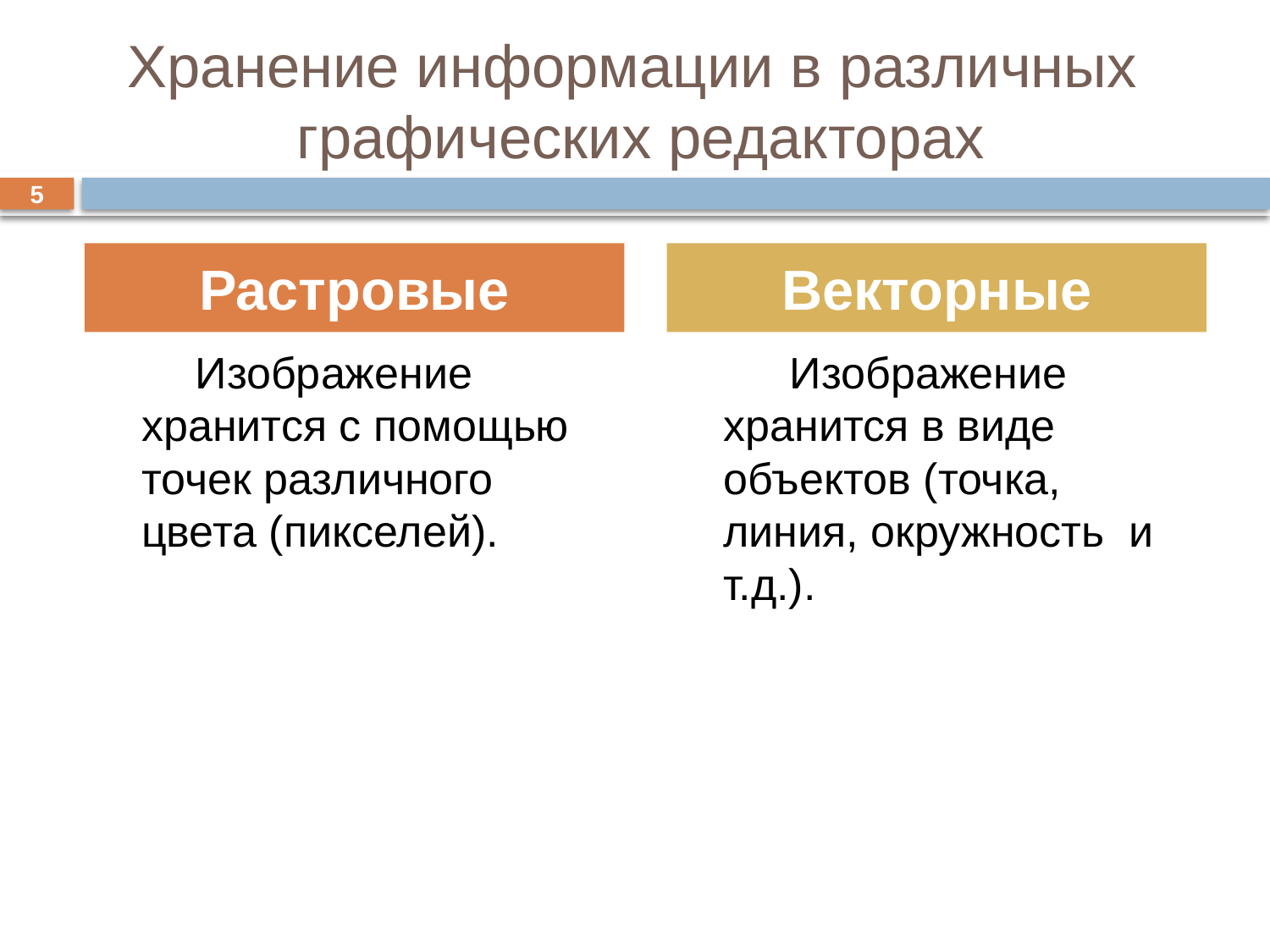

# Хранение информации в различных графических редакторах
5
Растровые
Векторные
        Изображение хранится с помощью точек различного цвета (пикселей).
         Изображение хранится в виде объектов (точка, линия, окружность  и т.д.).